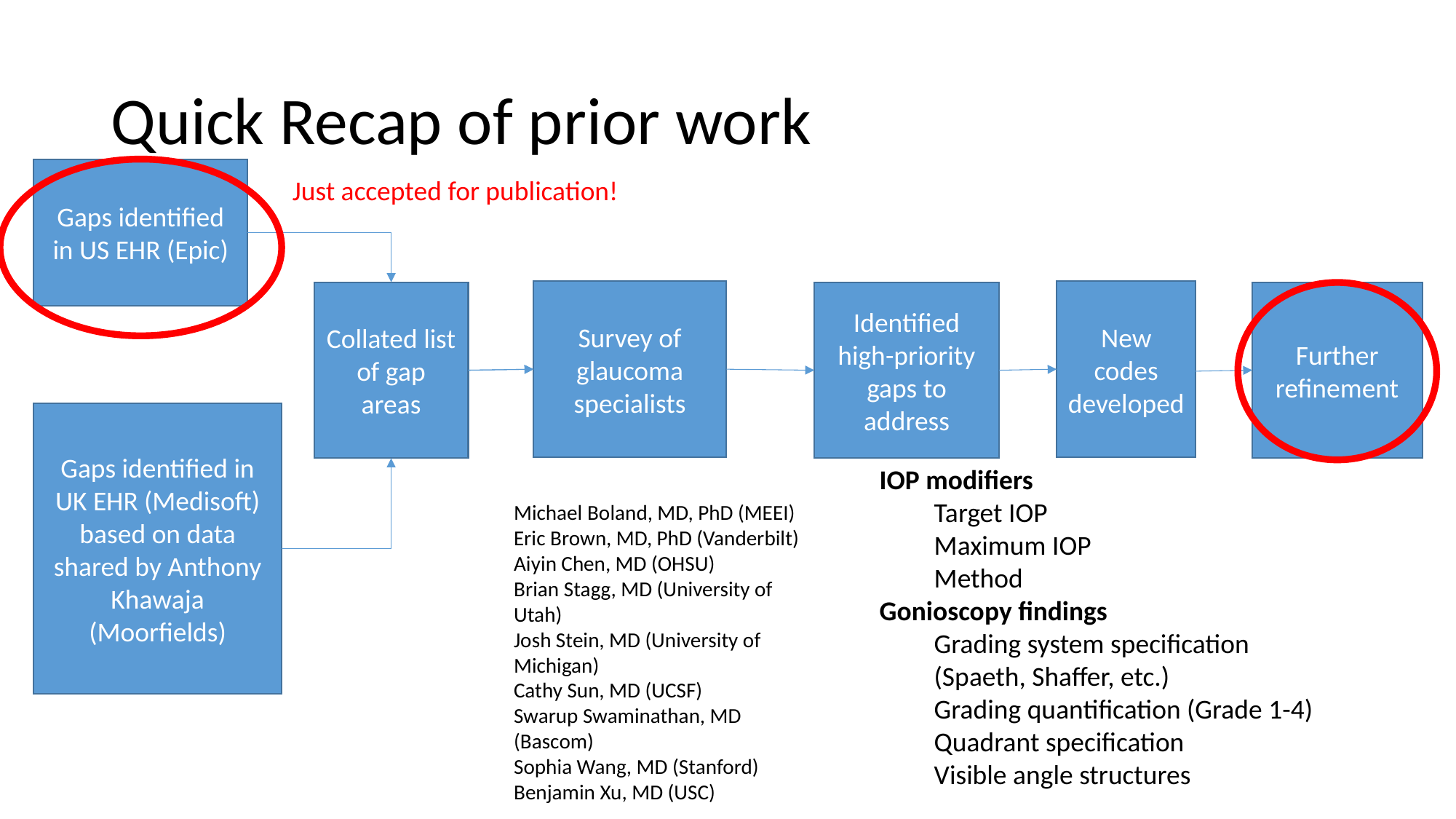

# Quick Recap of prior work

Gaps identified in US EHR (Epic)
Just accepted for publication!
Survey of glaucoma specialists
New codes developed
Collated list of gap areas
Identified high-priority gaps to address
Further refinement

Gaps identified in UK EHR (Medisoft) based on data shared by Anthony Khawaja (Moorfields)
IOP modifiers
Target IOP
Maximum IOP
Method
Gonioscopy findings
Grading system specification (Spaeth, Shaffer, etc.)
Grading quantification (Grade 1-4)
Quadrant specification
Visible angle structures

Michael Boland, MD, PhD (MEEI)
Eric Brown, MD, PhD (Vanderbilt)
Aiyin Chen, MD (OHSU)
Brian Stagg, MD (University of Utah)
Josh Stein, MD (University of Michigan)
Cathy Sun, MD (UCSF)
Swarup Swaminathan, MD (Bascom)
Sophia Wang, MD (Stanford)
Benjamin Xu, MD (USC)